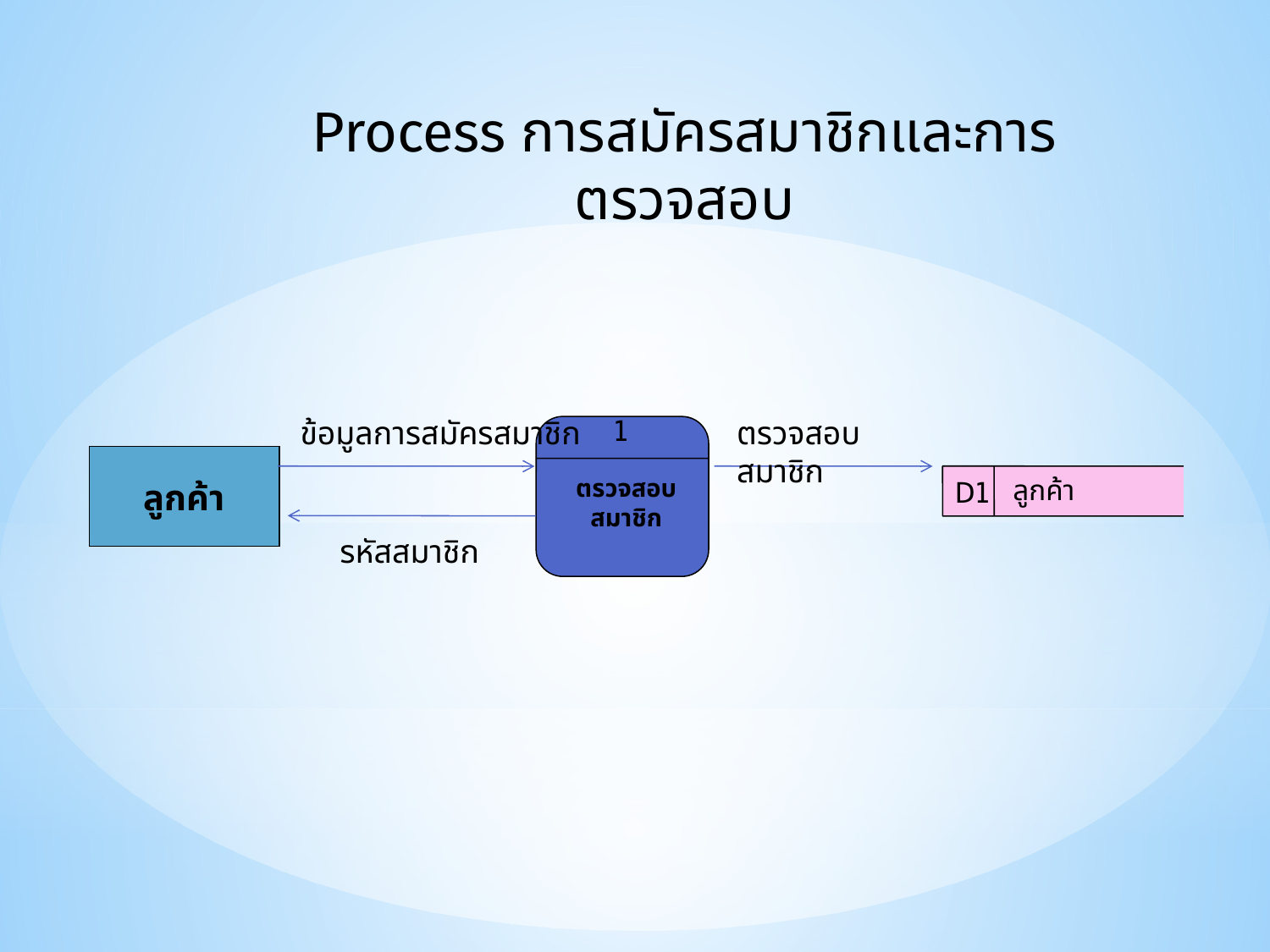

Process การสมัครสมาชิกและการตรวจสอบ
ข้อมูลการสมัครสมาชิก
1

ตรวจสอบ
สมาชิก
ตรวจสอบสมาชิก
ลูกค้า

ลูกค้า
D1
รหัสสมาชิก